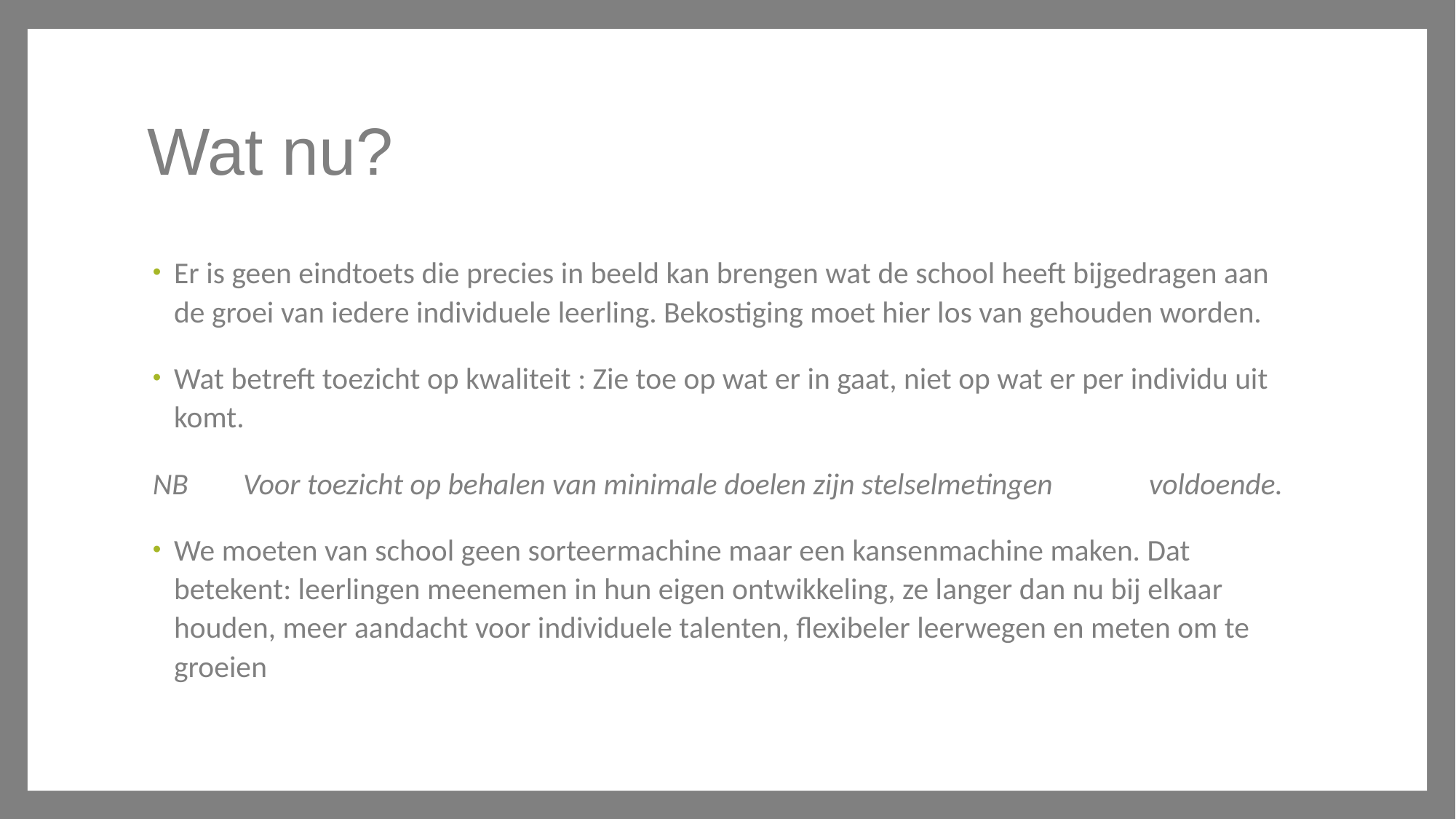

# Wat nu?
Er is geen eindtoets die precies in beeld kan brengen wat de school heeft bijgedragen aan de groei van iedere individuele leerling. Bekostiging moet hier los van gehouden worden.
Wat betreft toezicht op kwaliteit : Zie toe op wat er in gaat, niet op wat er per individu uit komt.
	NB	Voor toezicht op behalen van minimale doelen zijn stelselmetingen 		voldoende.
We moeten van school geen sorteermachine maar een kansenmachine maken. Dat betekent: leerlingen meenemen in hun eigen ontwikkeling, ze langer dan nu bij elkaar houden, meer aandacht voor individuele talenten, flexibeler leerwegen en meten om te groeien